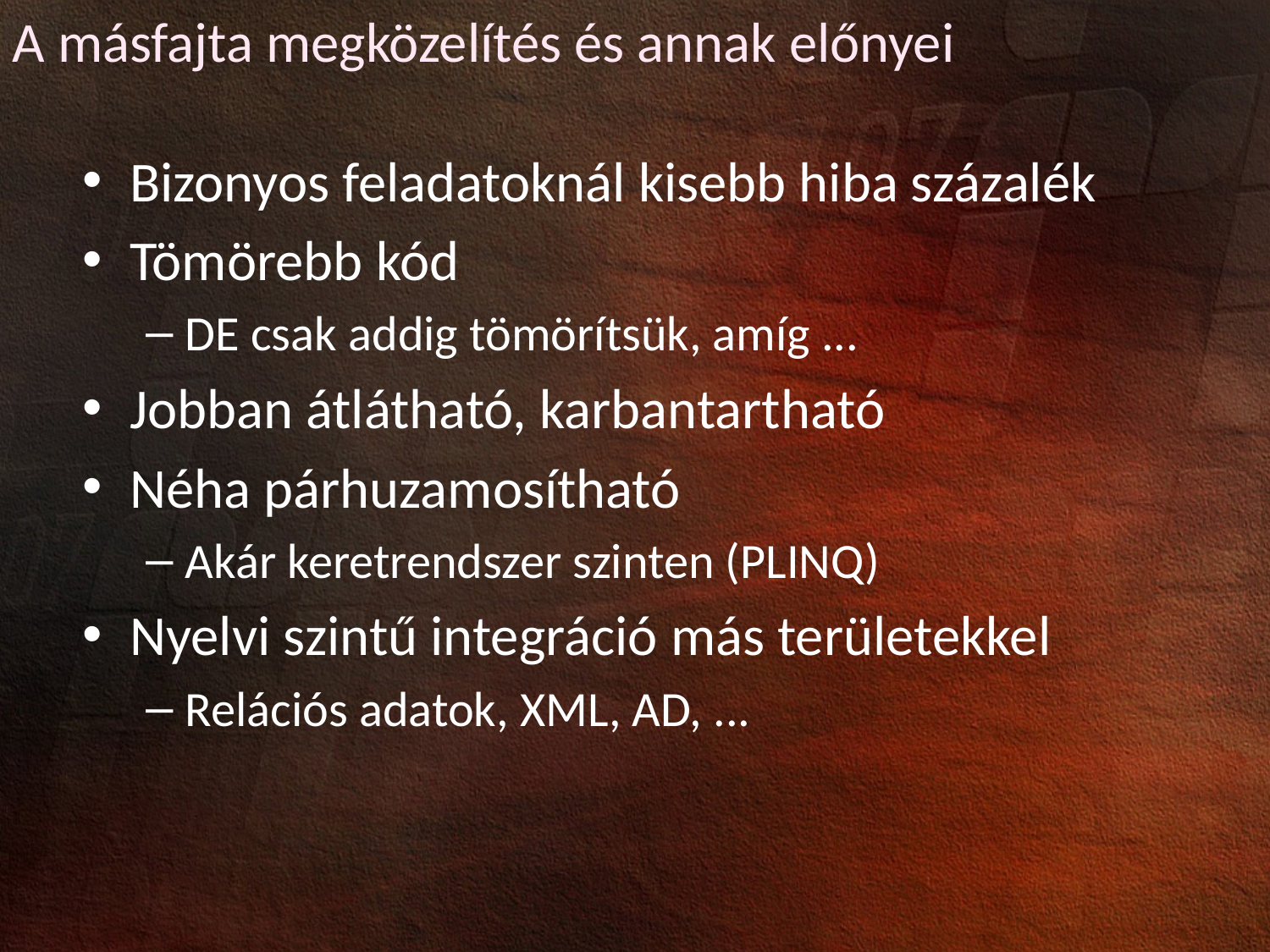

A másfajta megközelítés és annak előnyei
Bizonyos feladatoknál kisebb hiba százalék
Tömörebb kód
DE csak addig tömörítsük, amíg ...
Jobban átlátható, karbantartható
Néha párhuzamosítható
Akár keretrendszer szinten (PLINQ)
Nyelvi szintű integráció más területekkel
Relációs adatok, XML, AD, ...